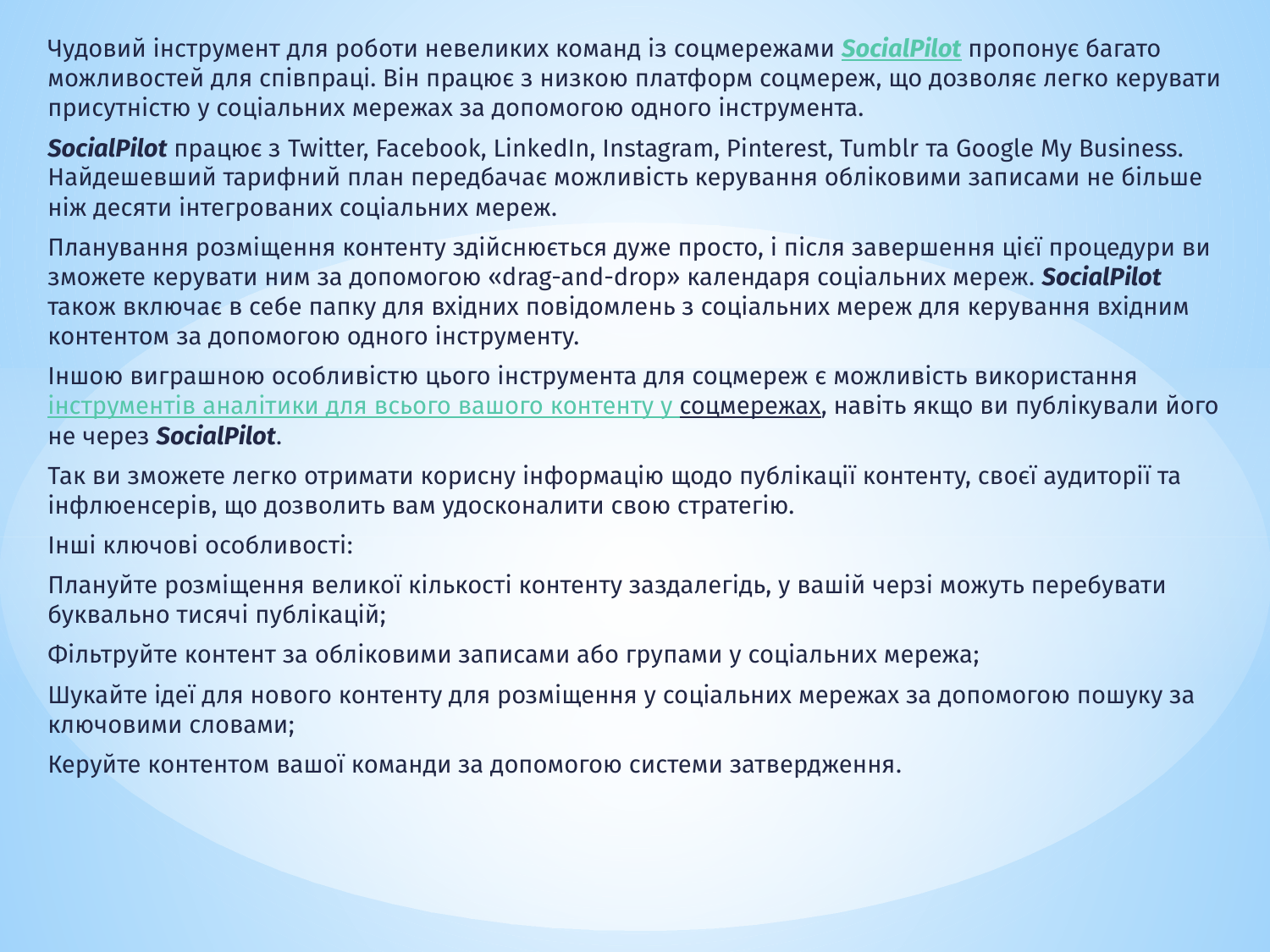

Чудовий інструмент для роботи невеликих команд із соцмережами SocialPilot пропонує багато можливостей для співпраці. Він працює з низкою платформ соцмереж, що дозволяє легко керувати присутністю у соціальних мережах за допомогою одного інструмента.
SocialPilot працює з Twitter, Facebook, LinkedIn, Instagram, Pinterest, Tumblr та Google My Business. Найдешевший тарифний план передбачає можливість керування обліковими записами не більше ніж десяти інтегрованих соціальних мереж.
Планування розміщення контенту здійснюється дуже просто, і після завершення цієї процедури ви зможете керувати ним за допомогою «drag-and-drop» календаря соціальних мереж. SocialPilot також включає в себе папку для вхідних повідомлень з соціальних мереж для керування вхідним контентом за допомогою одного інструменту.
Іншою виграшною особливістю цього інструмента для соцмереж є можливість використання інструментів аналітики для всього вашого контенту у соцмережах, навіть якщо ви публікували його не через SocialPilot.
Так ви зможете легко отримати корисну інформацію щодо публікації контенту, своєї аудиторії та інфлюенсерів, що дозволить вам удосконалити свою стратегію.
Інші ключові особливості:
Плануйте розміщення великої кількості контенту заздалегідь, у вашій черзі можуть перебувати буквально тисячі публікацій;
Фільтруйте контент за обліковими записами або групами у соціальних мережа;
Шукайте ідеї для нового контенту для розміщення у соціальних мережах за допомогою пошуку за ключовими словами;
Керуйте контентом вашої команди за допомогою системи затвердження.